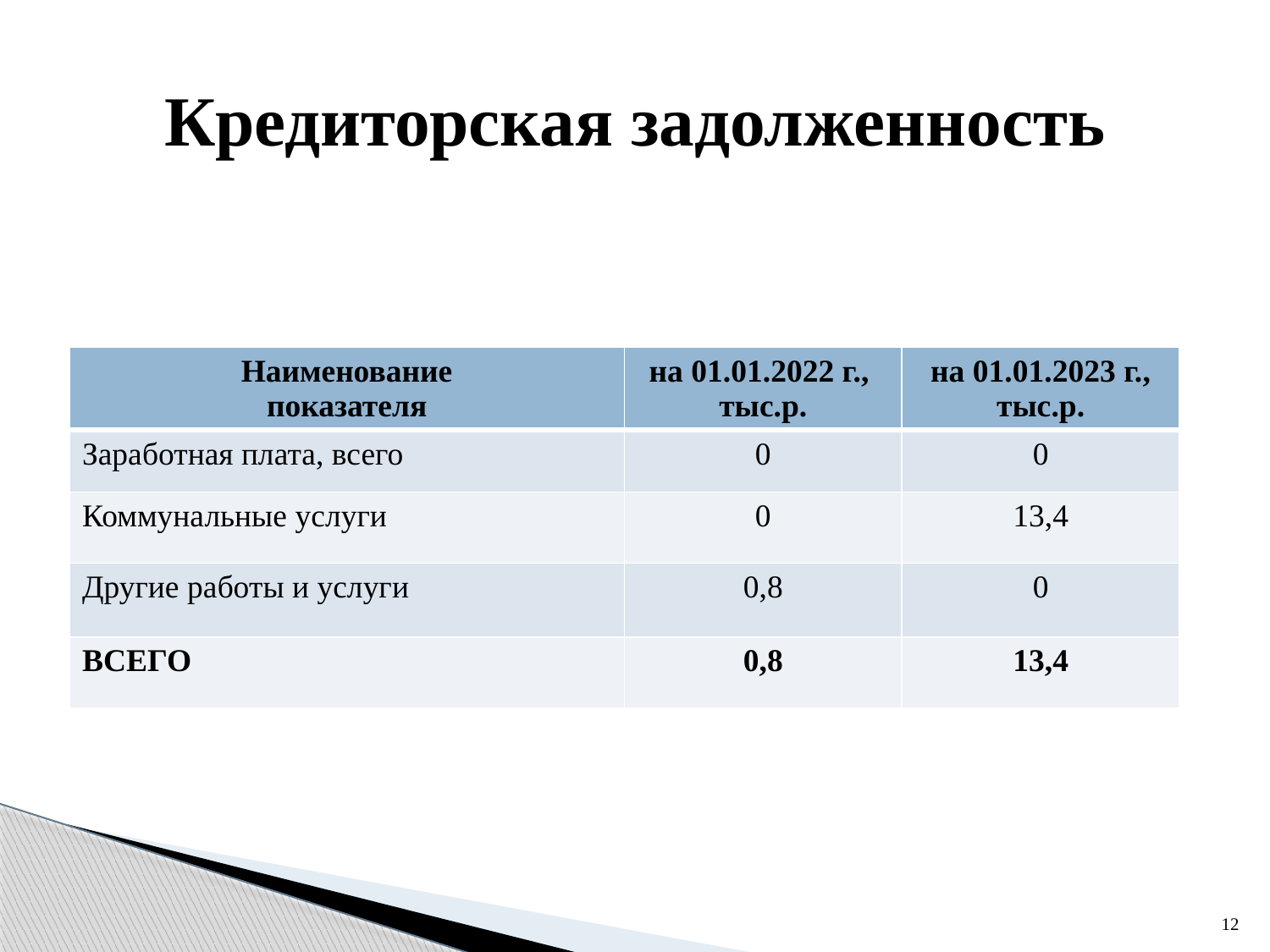

# Кредиторская задолженность
| Наименование показателя | на 01.01.2022 г., тыс.р. | на 01.01.2023 г., тыс.р. |
| --- | --- | --- |
| Заработная плата, всего | 0 | 0 |
| Коммунальные услуги | 0 | 13,4 |
| Другие работы и услуги | 0,8 | 0 |
| ВСЕГО | 0,8 | 13,4 |
12